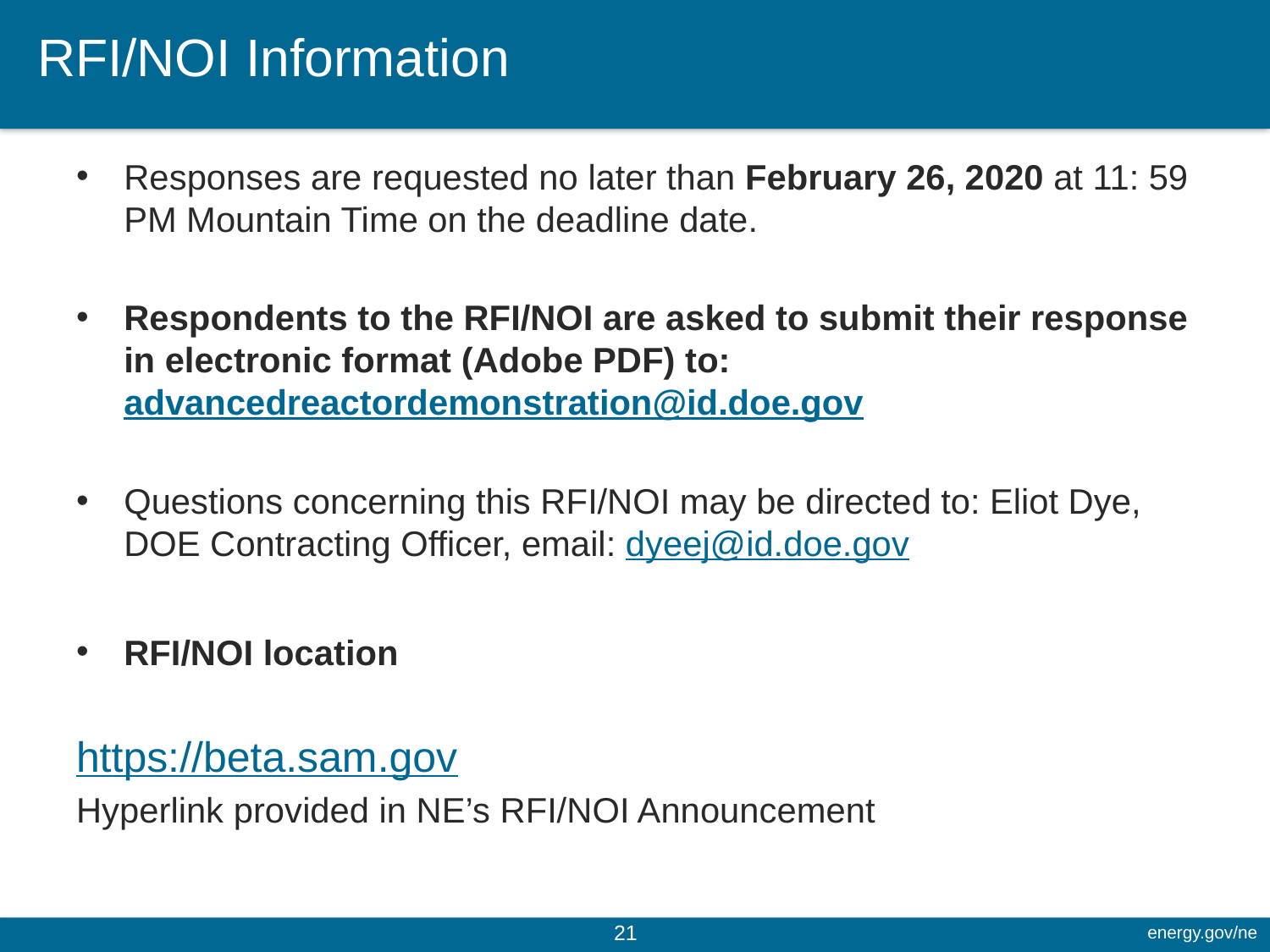

# RFI/NOI Information
Responses are requested no later than February 26, 2020 at 11: 59 PM Mountain Time on the deadline date.

Respondents to the RFI/NOI are asked to submit their response in electronic format (Adobe PDF) to: advancedreactordemonstration@id.doe.gov

Questions concerning this RFI/NOI may be directed to: Eliot Dye, DOE Contracting Officer, email: dyeej@id.doe.gov

RFI/NOI location

https://beta.sam.gov
Hyperlink provided in NE’s RFI/NOI Announcement